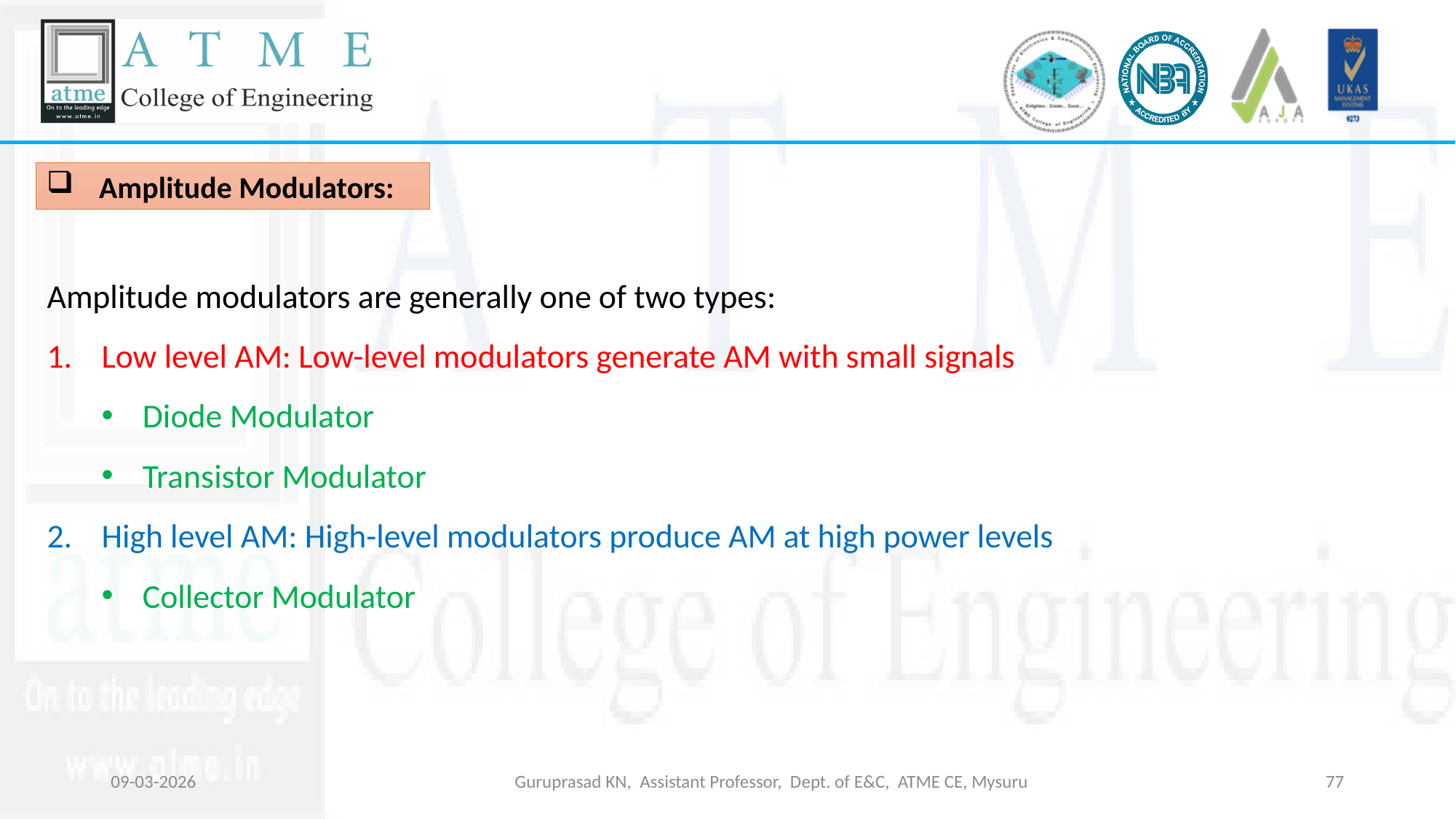

Amplitude Modulators:
Amplitude modulators are generally one of two types:
Low level AM: Low-level modulators generate AM with small signals
Diode Modulator
Transistor Modulator
High level AM: High-level modulators produce AM at high power levels
Collector Modulator
09-03-2026
Guruprasad KN,  Assistant Professor,  Dept. of E&C,  ATME CE, Mysuru
77